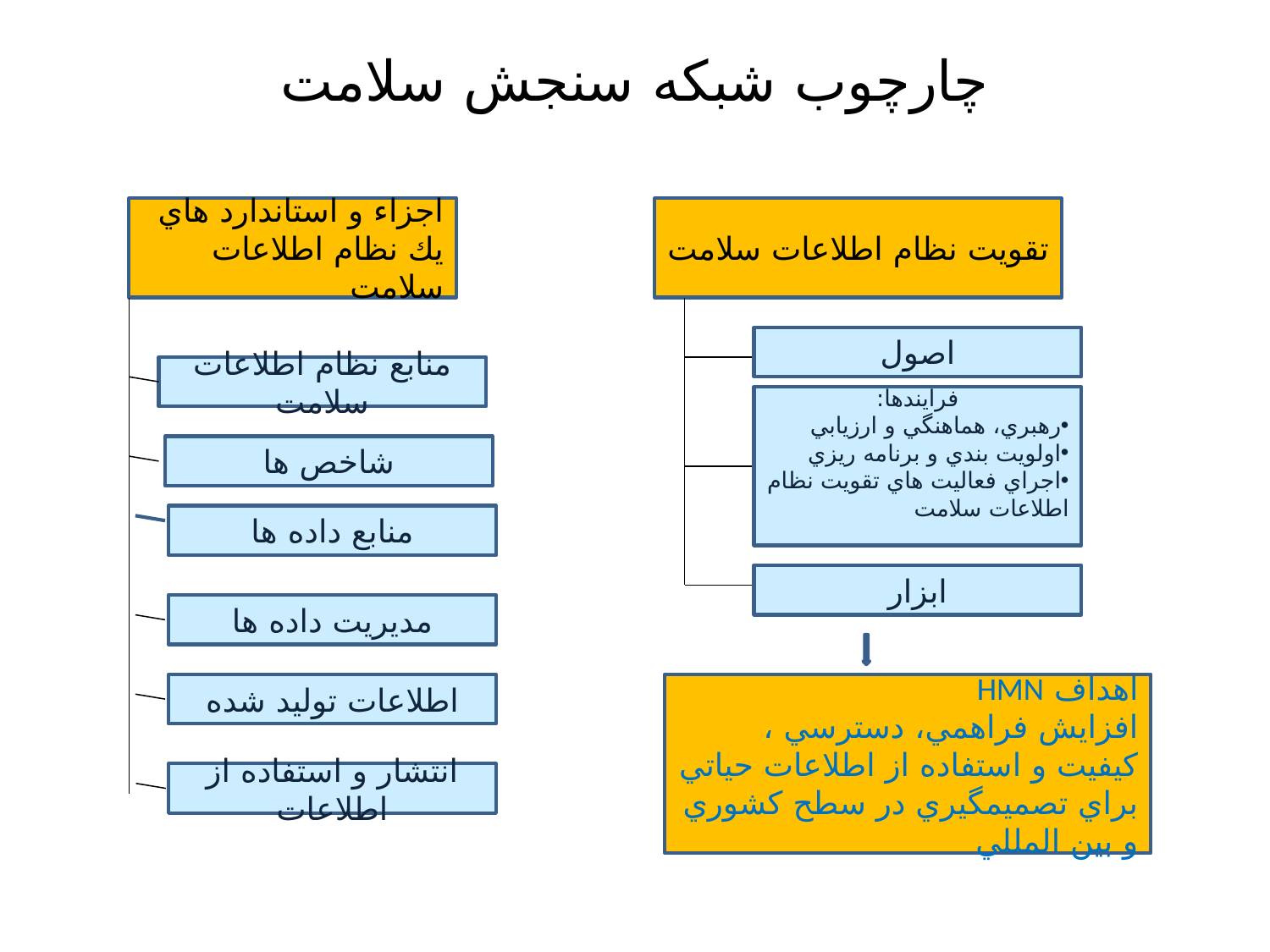

# چارچوب شبكه سنجش سلامت
اجزاء و استاندارد هاي يك نظام اطلاعات سلامت
تقويت نظام اطلاعات سلامت
اصول
منابع نظام اطلاعات سلامت
فرايندها:
رهبري، هماهنگي و ارزيابي
اولويت بندي و برنامه ريزي
اجراي فعاليت هاي تقويت نظام اطلاعات سلامت

شاخص ها
منابع داده ها
ابزار
مديريت داده ها

اطلاعات توليد شده
اهداف HMN
افزايش فراهمي، دسترسي ، كيفيت و استفاده از اطلاعات حياتي براي تصميمگيري در سطح كشوري و بين المللي
انتشار و استفاده از اطلاعات